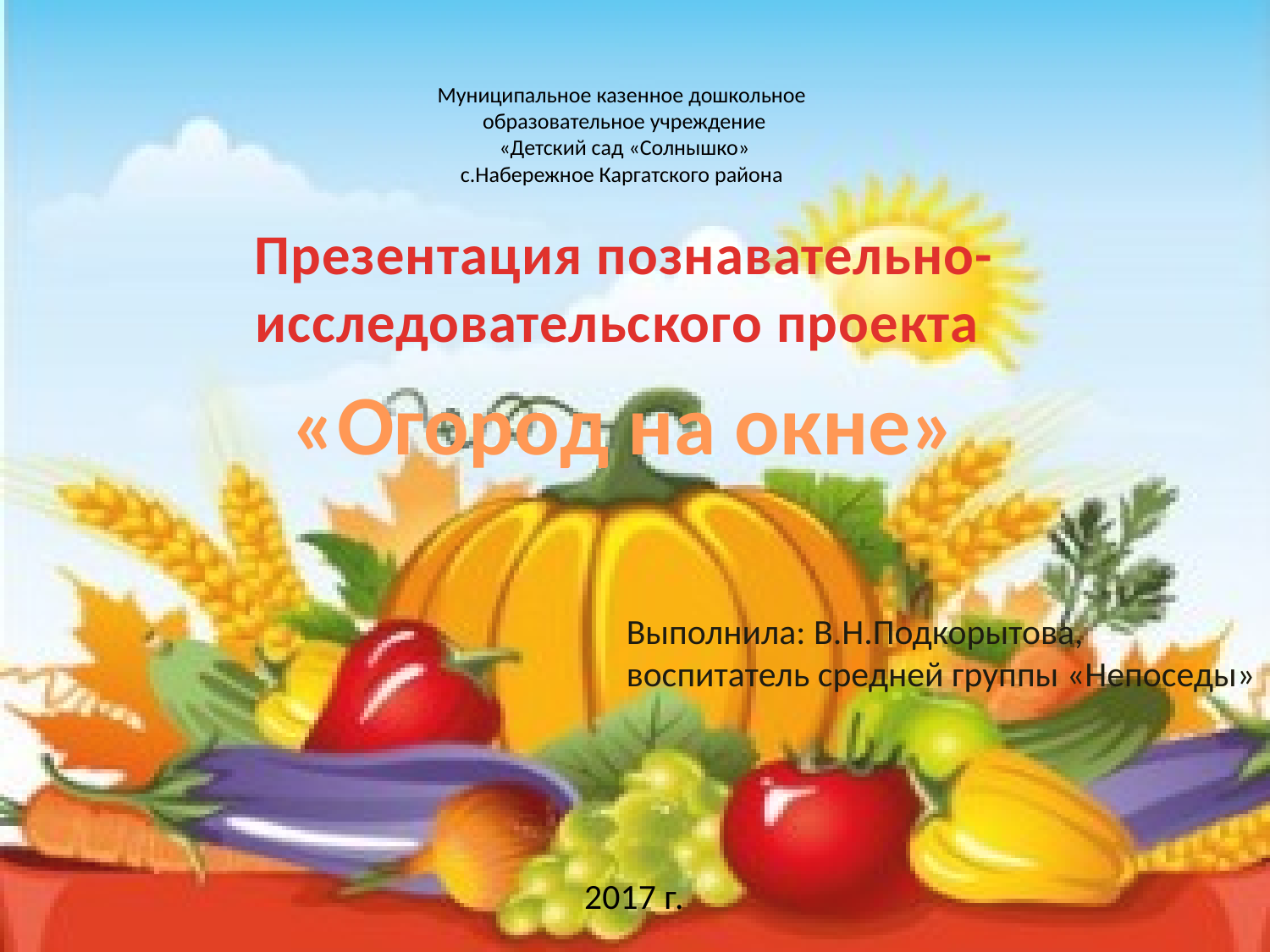

# Муниципальное казенное дошкольное образовательное учреждение «Детский сад «Солнышко» с.Набережное Каргатского района
Презентация познавательно-исследовательского проекта
«Огород на окне»
Выполнила: В.Н.Подкорытова,
воспитатель средней группы «Непоседы»
2017 г.